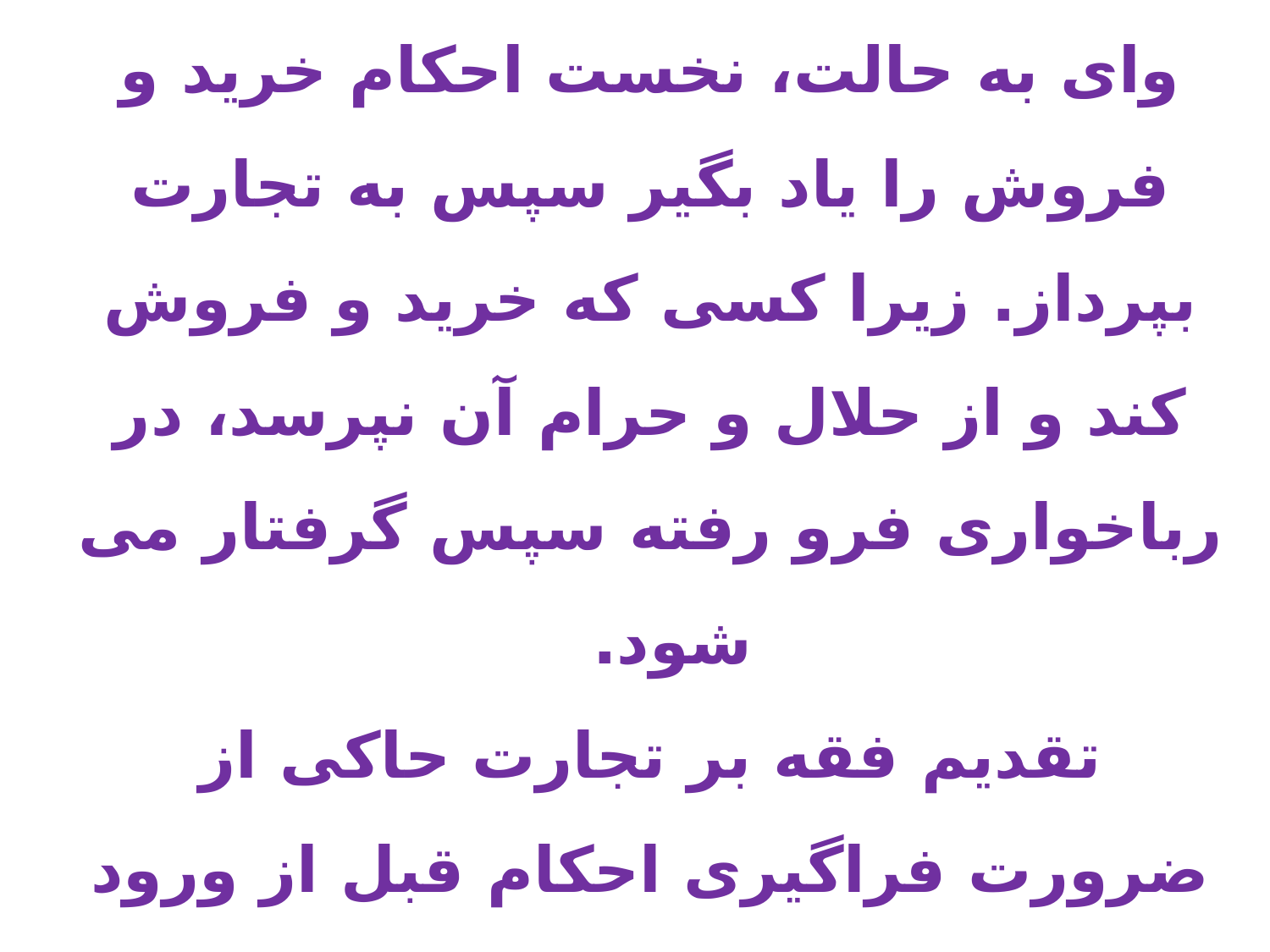

# وای به حالت، نخست احکام خرید و فروش را یاد بگیر سپس به تجارت بپرداز. زیرا کسی که خرید و فروش کند و از حلال و حرام آن نپرسد، در رباخواری فرو رفته سپس گرفتار می شود. تقدیم فقه بر تجارت حاکی از ضرورت فراگیری احکام قبل از ورود به کار است